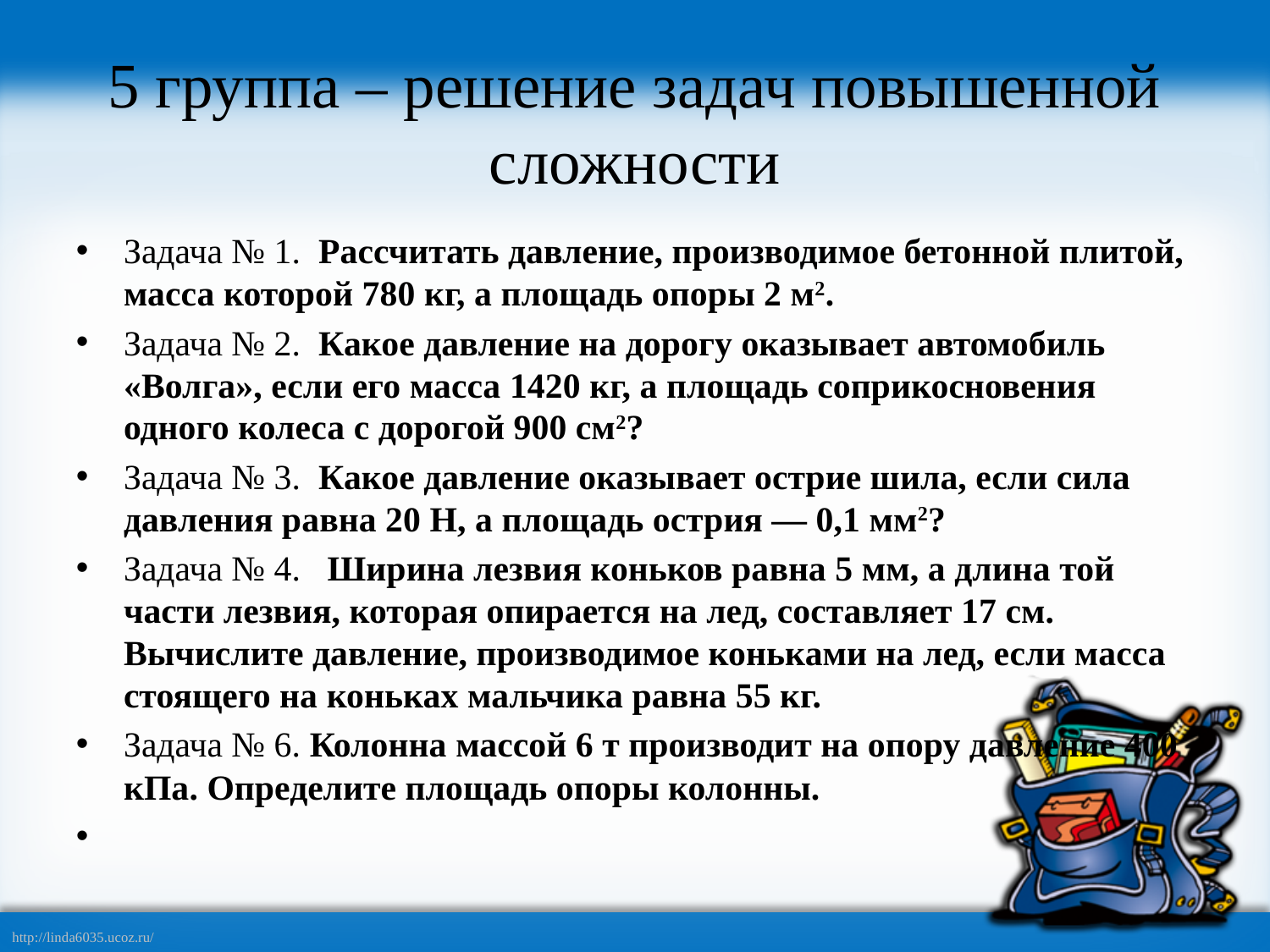

# 5 группа – решение задач повышенной сложности
Задача № 1.  Рассчитать давление, производимое бетонной плитой, масса которой 780 кг, а площадь опоры 2 м2.
Задача № 2.  Какое давление на дорогу оказывает автомобиль «Волга», если его масса 1420 кг, а площадь соприкосновения одного колеса с дорогой 900 см2?
Задача № 3.  Какое давление оказывает острие шила, если сила давления равна 20 Н, а площадь острия — 0,1 мм2?
Задача № 4.   Ширина лезвия коньков равна 5 мм, а длина той части лезвия, которая опирается на лед, составляет 17 см. Вычислите давление, производимое коньками на лед, если масса стоящего на коньках мальчика равна 55 кг.
Задача № 6. Колонна массой 6 т производит на опору давление 400 кПа. Определите площадь опоры колонны.